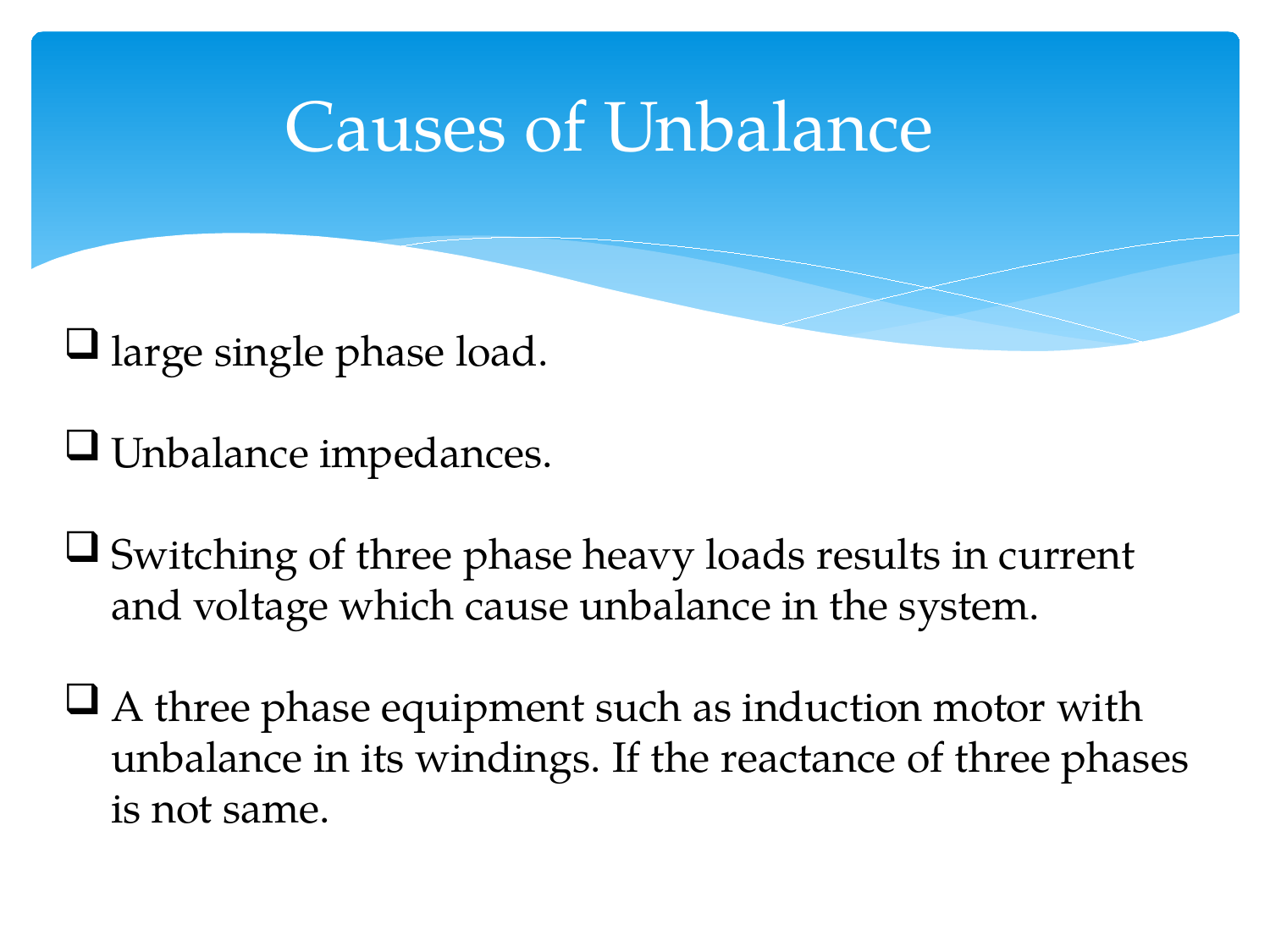

Causes of Unbalance
large single phase load.

Unbalance impedances.

Switching of three phase heavy loads results in current and voltage which cause unbalance in the system.

A three phase equipment such as induction motor with unbalance in its windings. If the reactance of three phases is not same.